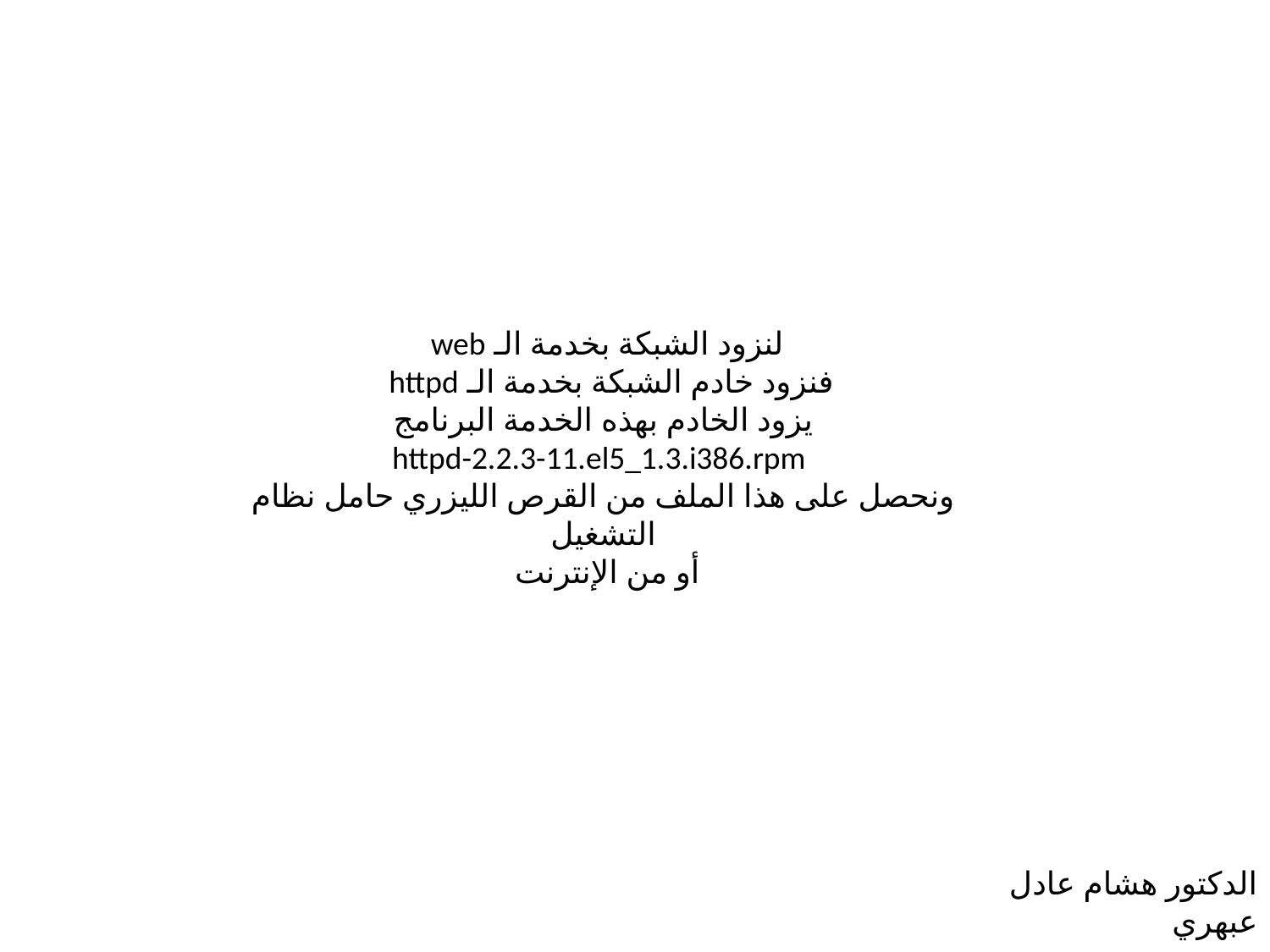

لنزود الشبكة بخدمة الـ web
فنزود خادم الشبكة بخدمة الـ httpd
يزود الخادم بهذه الخدمة البرنامج
 httpd-2.2.3-11.el5_1.3.i386.rpm
ونحصل على هذا الملف من القرص الليزري حامل نظام التشغيل
أو من الإنترنت
الدكتور هشام عادل عبهري